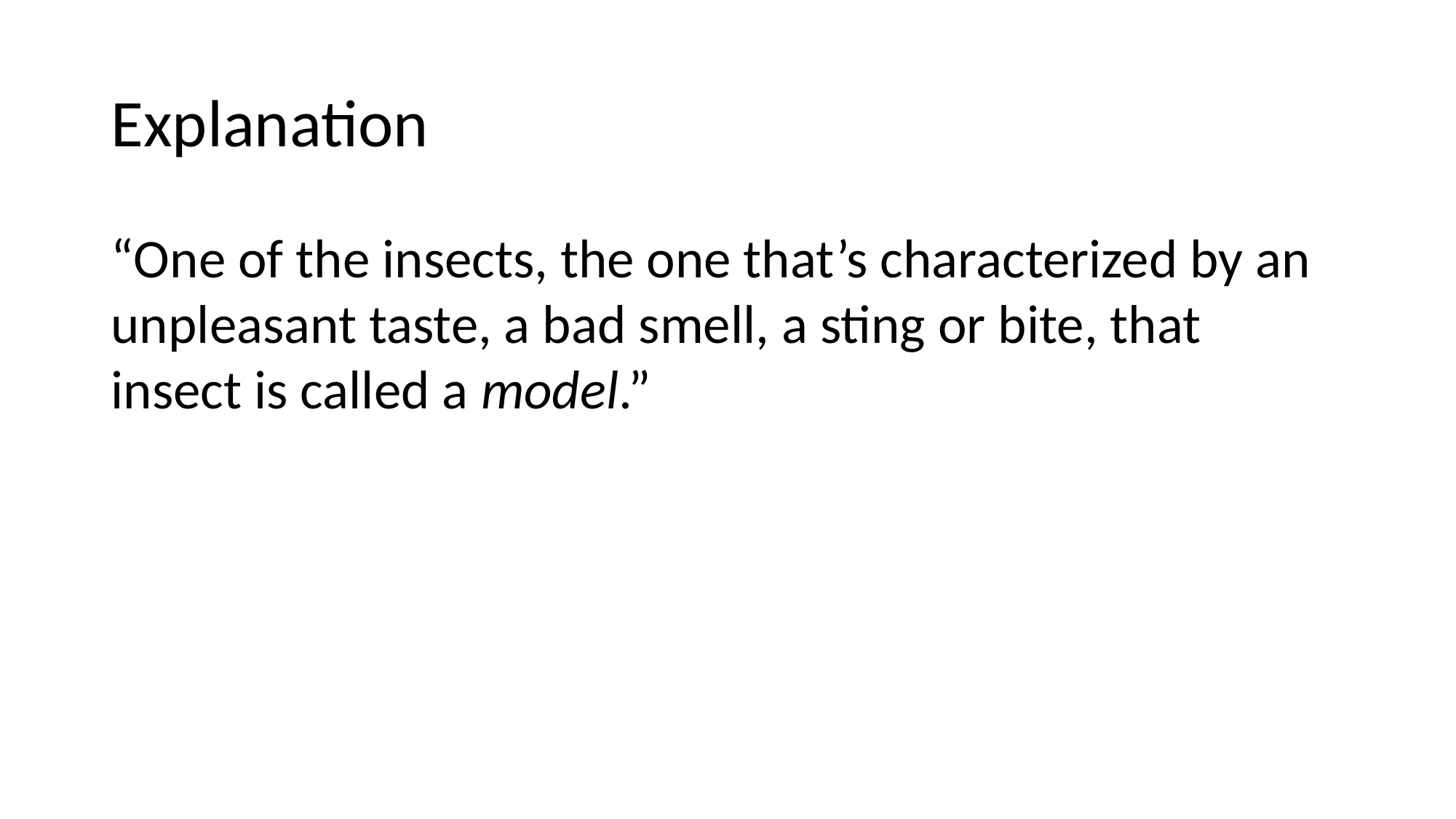

# Explanation
“One of the insects, the one that’s characterized by an unpleasant taste, a bad smell, a sting or bite, that insect is called a model.”